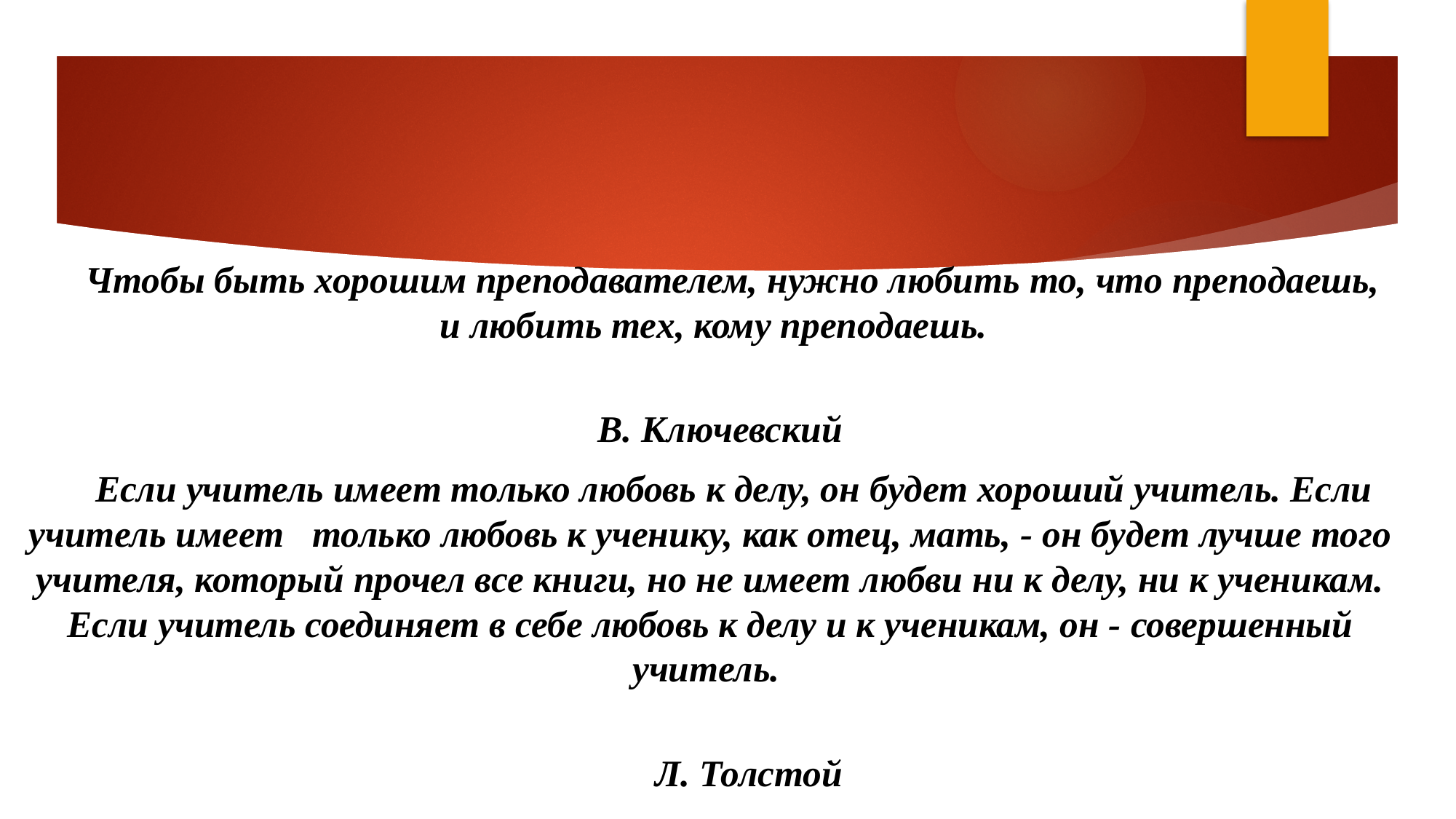

Чтобы быть хорошим преподавателем, нужно любить то, что преподаешь, и любить тех, кому преподаешь.
                                                                                                                                                    В. Ключевский
     Если учитель имеет только любовь к делу, он будет хороший учитель. Если учитель имеет   только любовь к ученику, как отец, мать, - он будет лучше того учителя, который прочел все книги, но не имеет любви ни к делу, ни к ученикам. Если учитель соединяет в себе любовь к делу и к ученикам, он - совершенный учитель.
                                                                                                                                                         Л. Толстой